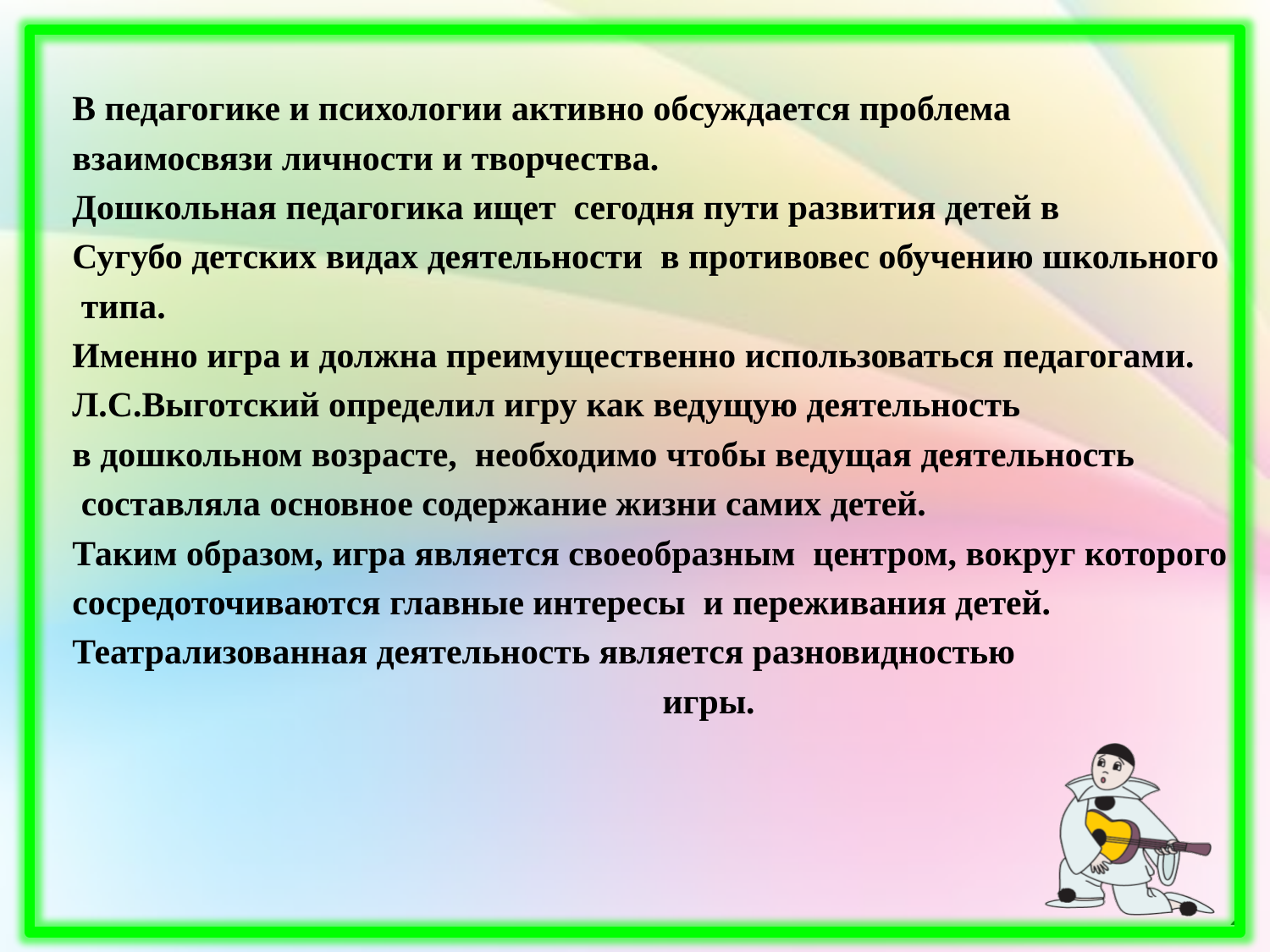

В педагогике и психологии активно обсуждается проблема
взаимосвязи личности и творчества.
Дошкольная педагогика ищет  сегодня пути развития детей в
Сугубо детских видах деятельности  в противовес обучению школьного
 типа.
Именно игра и должна преимущественно использоваться педагогами.
Л.С.Выготский определил игру как ведущую деятельность
в дошкольном возрасте,  необходимо чтобы ведущая деятельность
 составляла основное содержание жизни самих детей.
Таким образом, игра является своеобразным  центром, вокруг которого
сосредоточиваются главные интересы  и переживания детей.
Театрализованная деятельность является разновидностью
 игры.